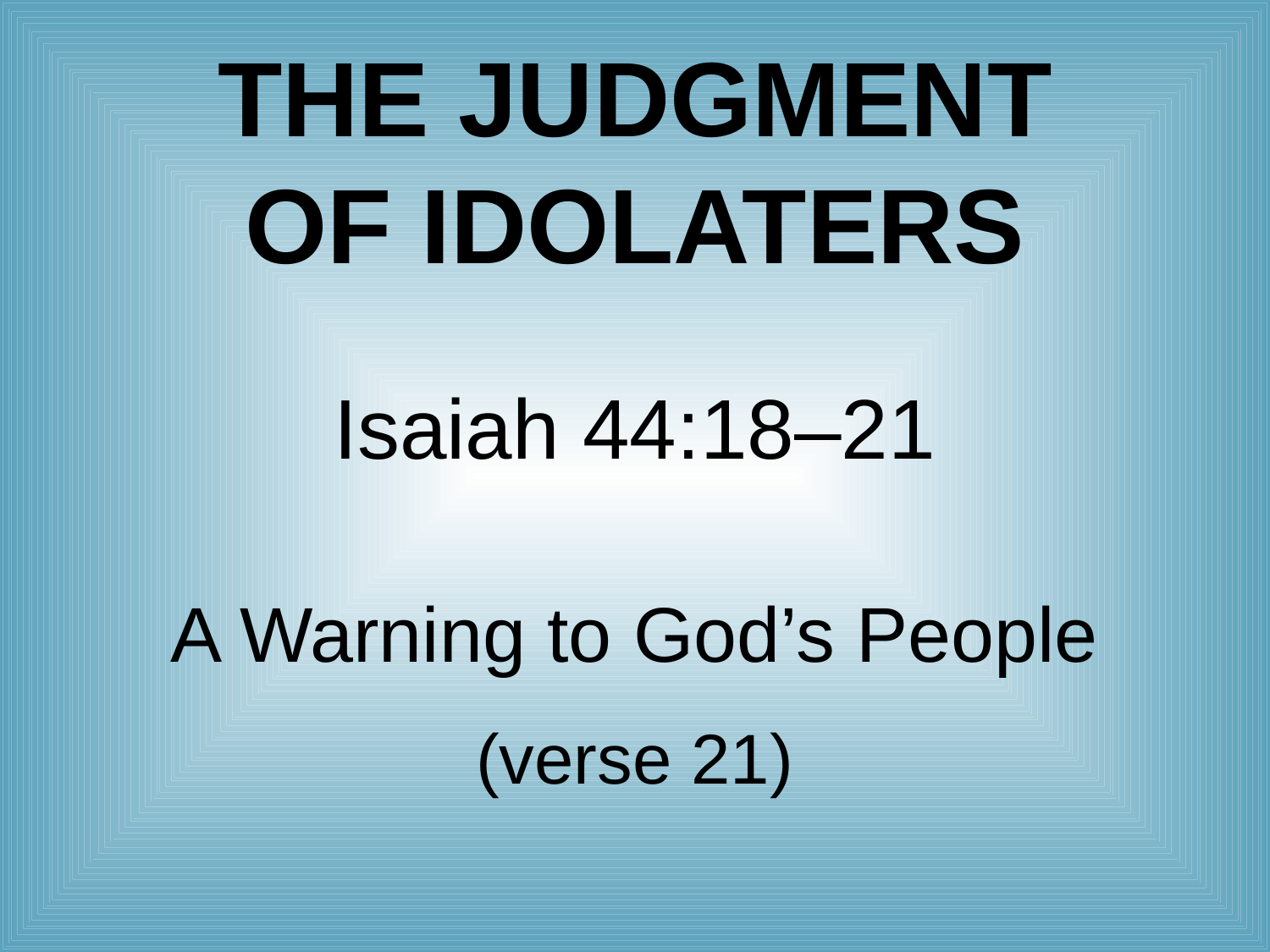

# The Judgment of Idolaters
Isaiah 44:18–21

A Warning to God’s People
(verse 21)